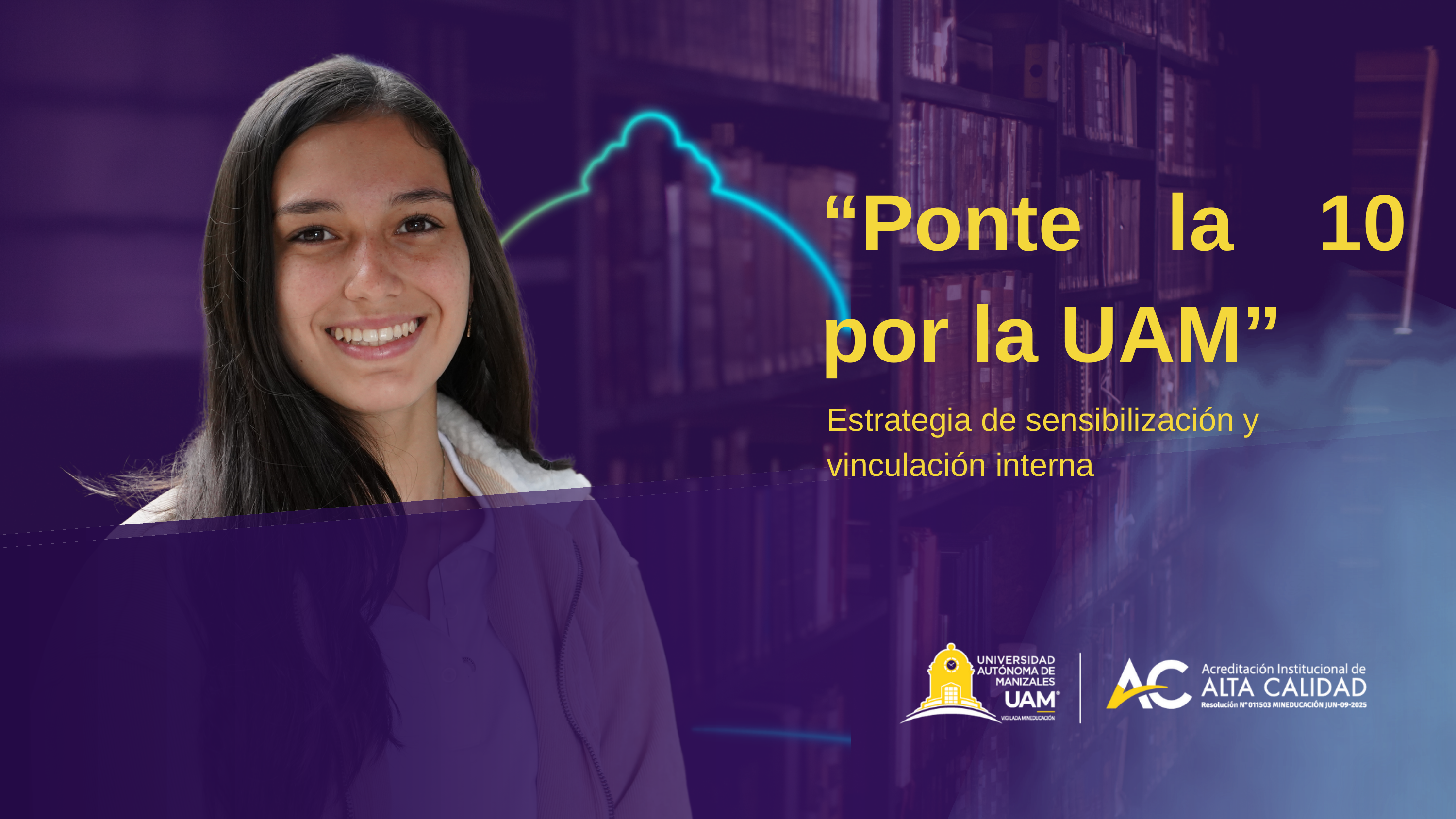

“Ponte la 10 por la UAM”
Estrategia de sensibilización y vinculación interna